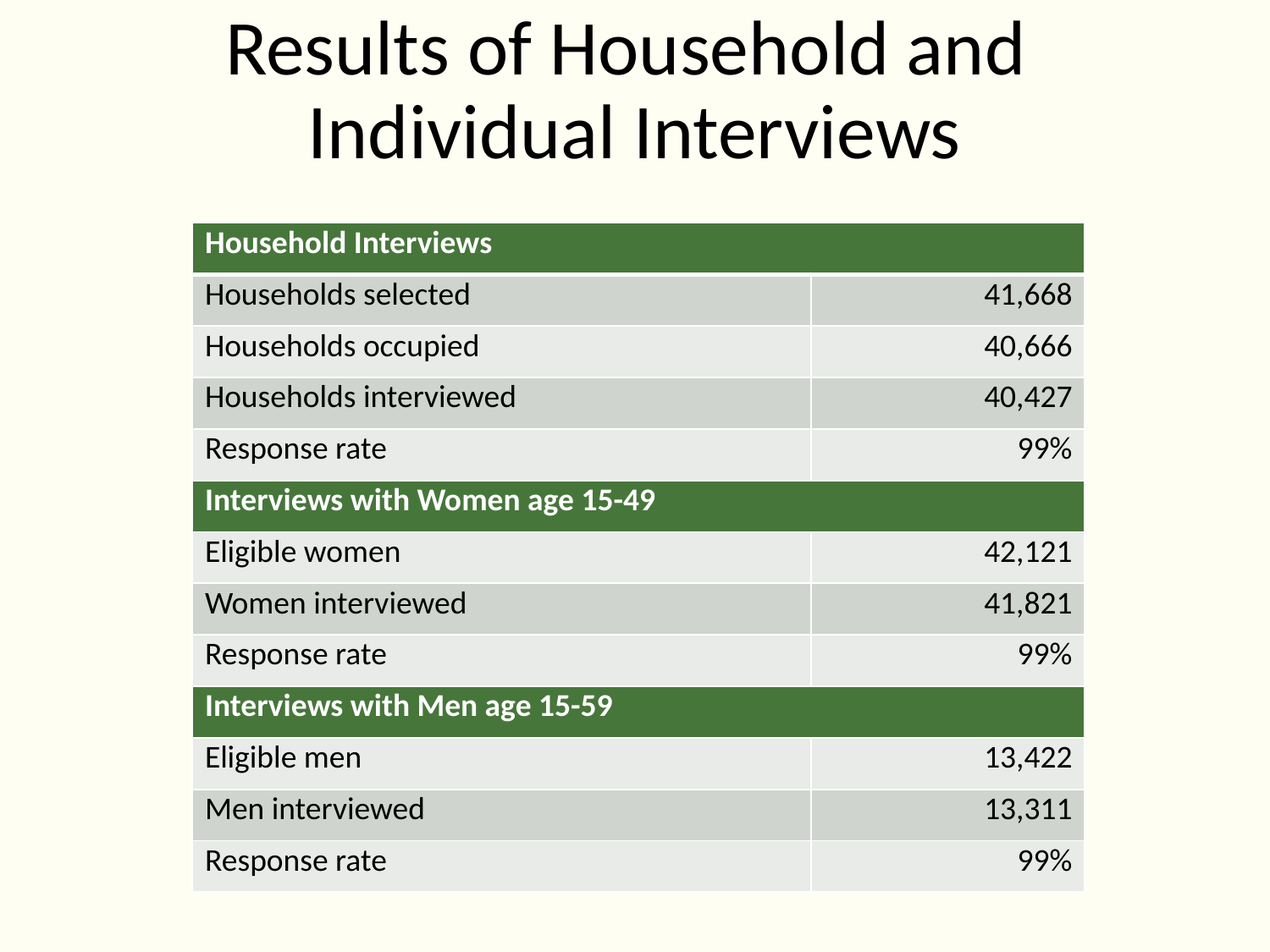

# Results of Household and Individual Interviews
| Household Interviews |  |
| --- | --- |
| Households selected | 41,668 |
| Households occupied | 40,666 |
| Households interviewed | 40,427 |
| Response rate | 99% |
| Interviews with Women age 15-49 |  |
| Eligible women | 42,121 |
| Women interviewed | 41,821 |
| Response rate | 99% |
| Interviews with Men age 15-59 |  |
| Eligible men | 13,422 |
| Men interviewed | 13,311 |
| Response rate | 99% |